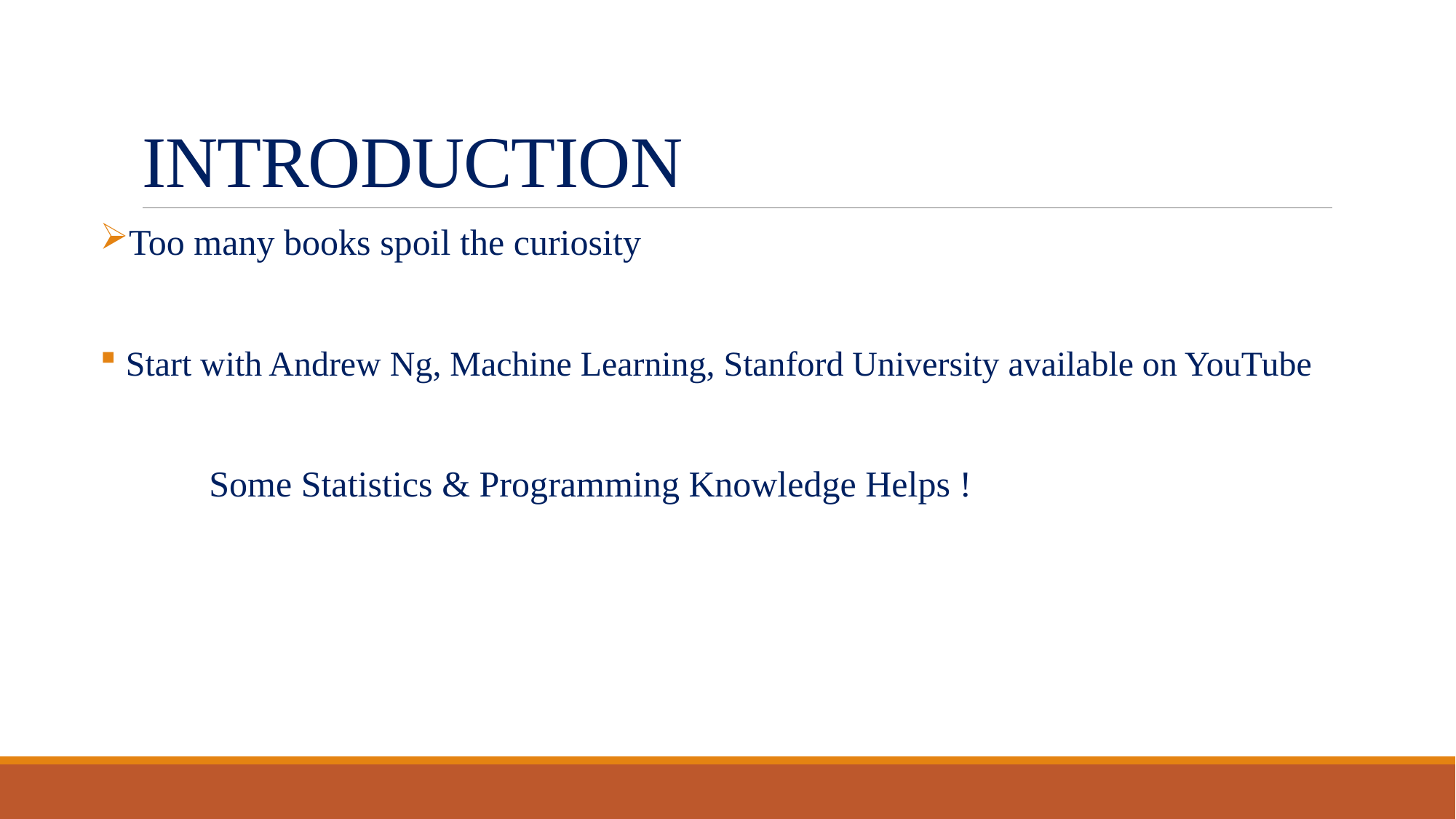

# INTRODUCTION
Too many books spoil the curiosity

 Start with Andrew Ng, Machine Learning, Stanford University available on YouTube

	Some Statistics & Programming Knowledge Helps !